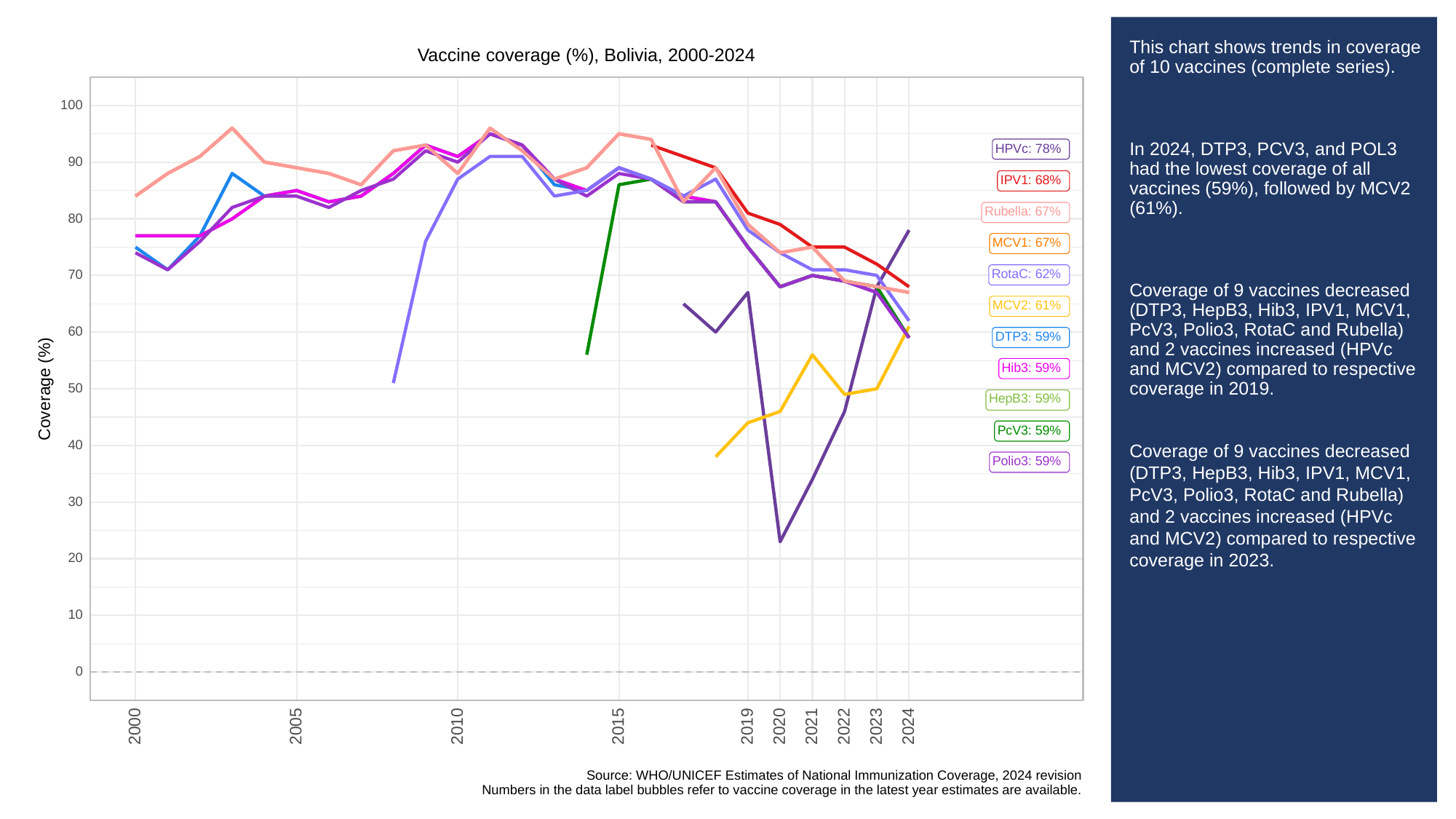

# This chart shows trends in coverage of 10 vaccines (complete series).

In 2024, DTP3, PCV3, and POL3 had the lowest coverage of all vaccines (59%), followed by MCV2 (61%).

Coverage of 9 vaccines decreased (DTP3, HepB3, Hib3, IPV1, MCV1, PcV3, Polio3, RotaC and Rubella) and 2 vaccines increased (HPVc and MCV2) compared to respective coverage in 2019.

Coverage of 9 vaccines decreased (DTP3, HepB3, Hib3, IPV1, MCV1, PcV3, Polio3, RotaC and Rubella) and 2 vaccines increased (HPVc and MCV2) compared to respective coverage in 2023.

Vaccine coverage (%), Bolivia, 2000-2024

100

HPVc: 78%

90

IPV1: 68%

Rubella: 67%

80

MCV1: 67%

RotaC: 62%
70

MCV2: 61%

60

DTP3: 59%

Hib3: 59%
Coverage (%)
50

HepB3: 59%

PcV3: 59%
40

Polio3: 59%

30

20

10

0

2023
2000
2005
2010
2015
2019
2020
2021
2022
2024
Source: WHO/UNICEF Estimates of National Immunization Coverage, 2024 revision
Numbers in the data label bubbles refer to vaccine coverage in the latest year estimates are available.